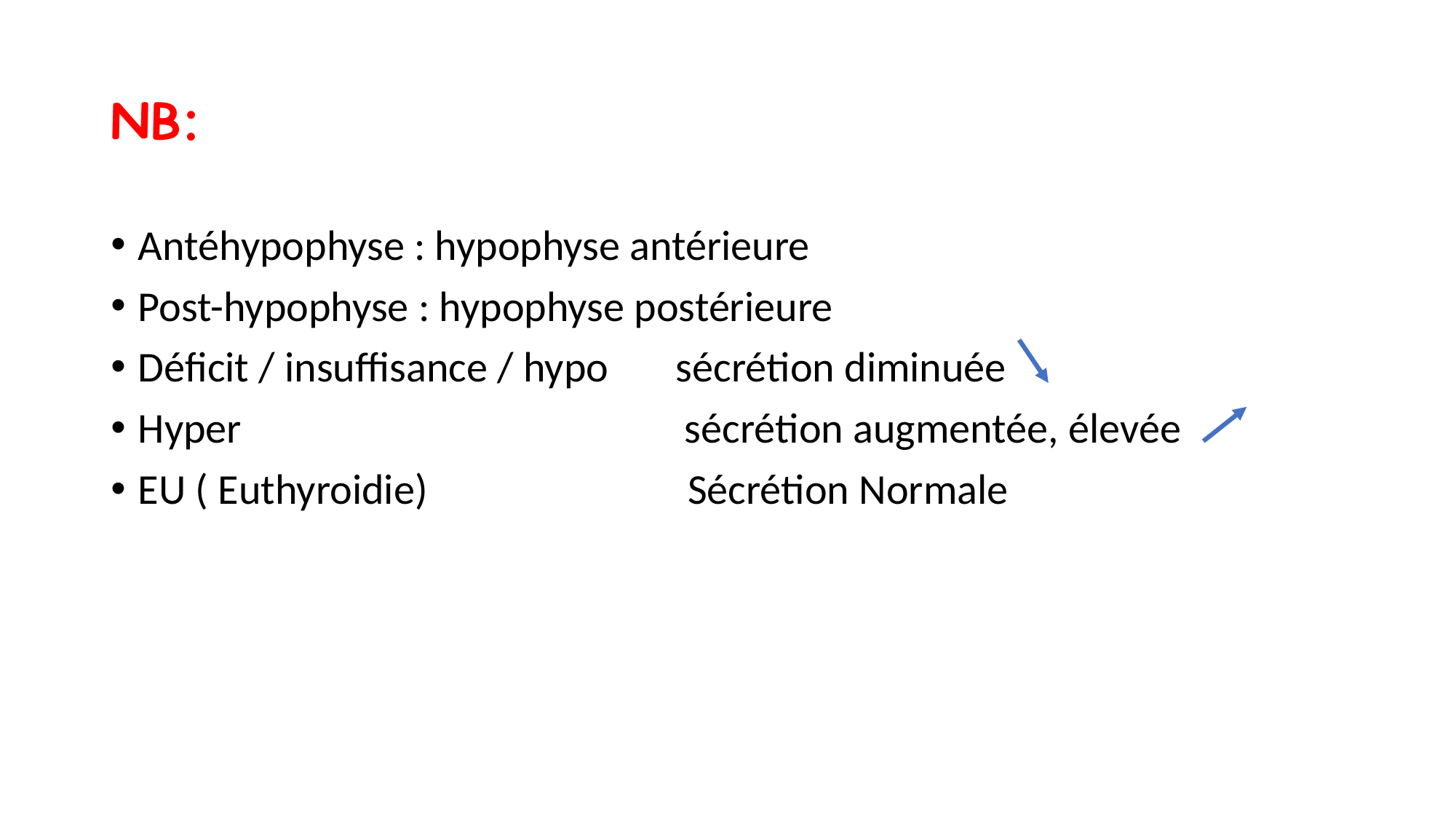

# NB:
Antéhypophyse : hypophyse antérieure
Post-hypophyse : hypophyse postérieure
Déficit / insuffisance / hypo       sécrétion diminuée
Hyper                                              sécrétion augmentée, élevée
EU ( Euthyroidie)                           Sécrétion Normale